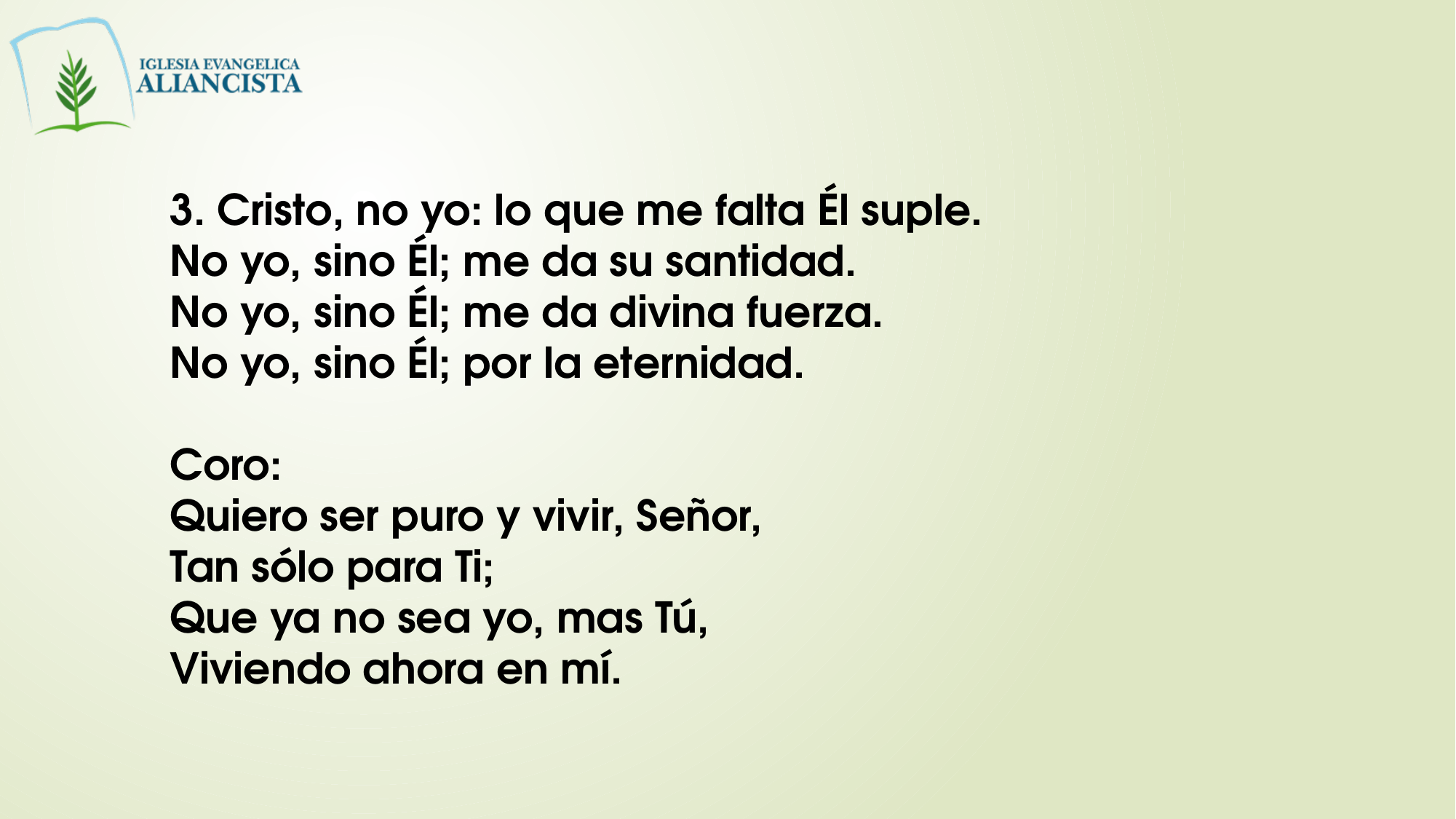

3. Cristo, no yo: lo que me falta Él suple.
No yo, sino Él; me da su santidad.
No yo, sino Él; me da divina fuerza.
No yo, sino Él; por la eternidad.

Coro:
Quiero ser puro y vivir, Señor,
Tan sólo para Ti;
Que ya no sea yo, mas Tú,
Viviendo ahora en mí.